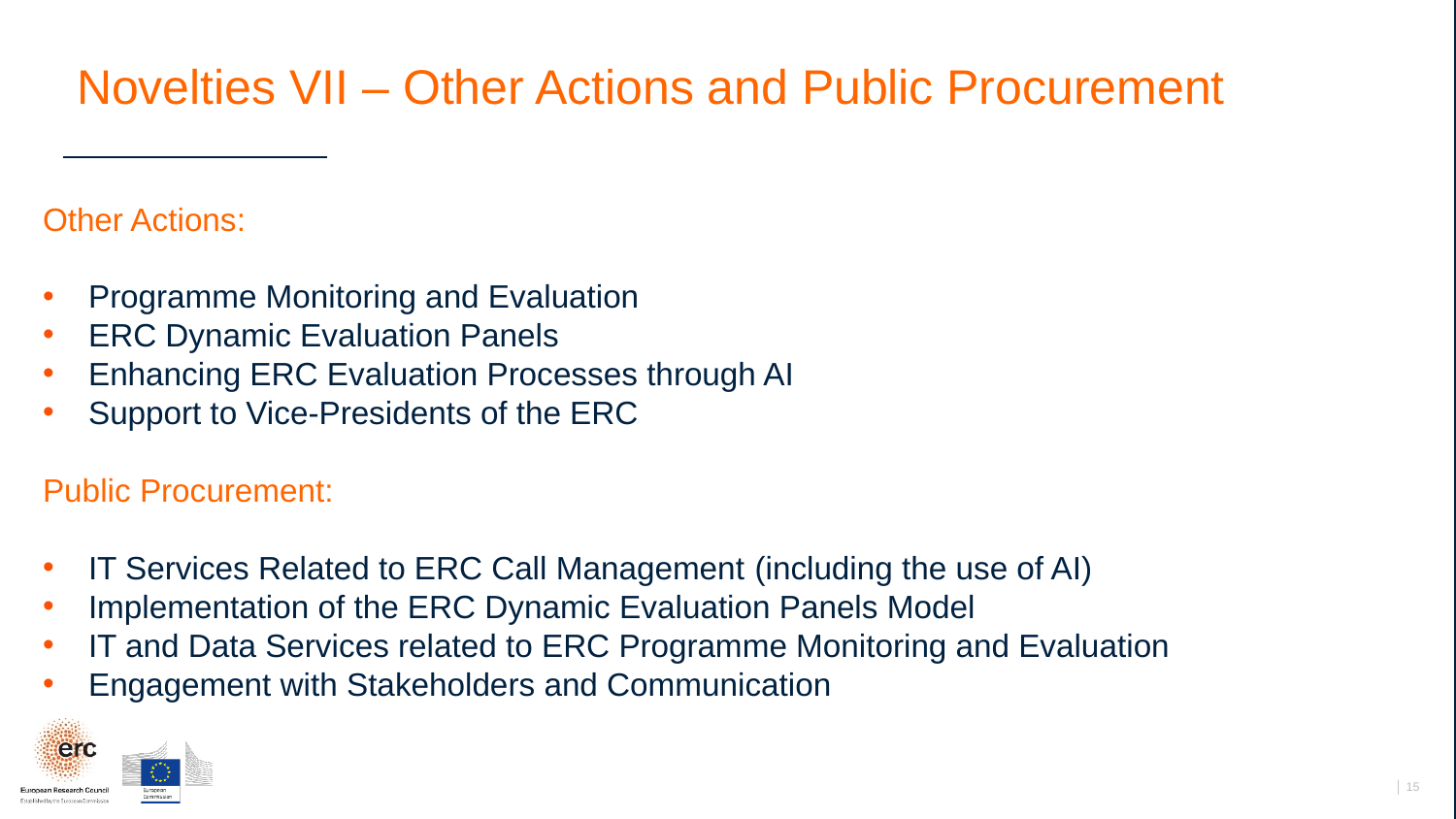

Novelties VII – Other Actions and Public Procurement
Other Actions:

Programme Monitoring and Evaluation
ERC Dynamic Evaluation Panels
Enhancing ERC Evaluation Processes through AI
Support to Vice-Presidents of the ERC

Public Procurement:

IT Services Related to ERC Call Management (including the use of AI)
Implementation of the ERC Dynamic Evaluation Panels Model
IT and Data Services related to ERC Programme Monitoring and Evaluation
Engagement with Stakeholders and Communication

│ 15